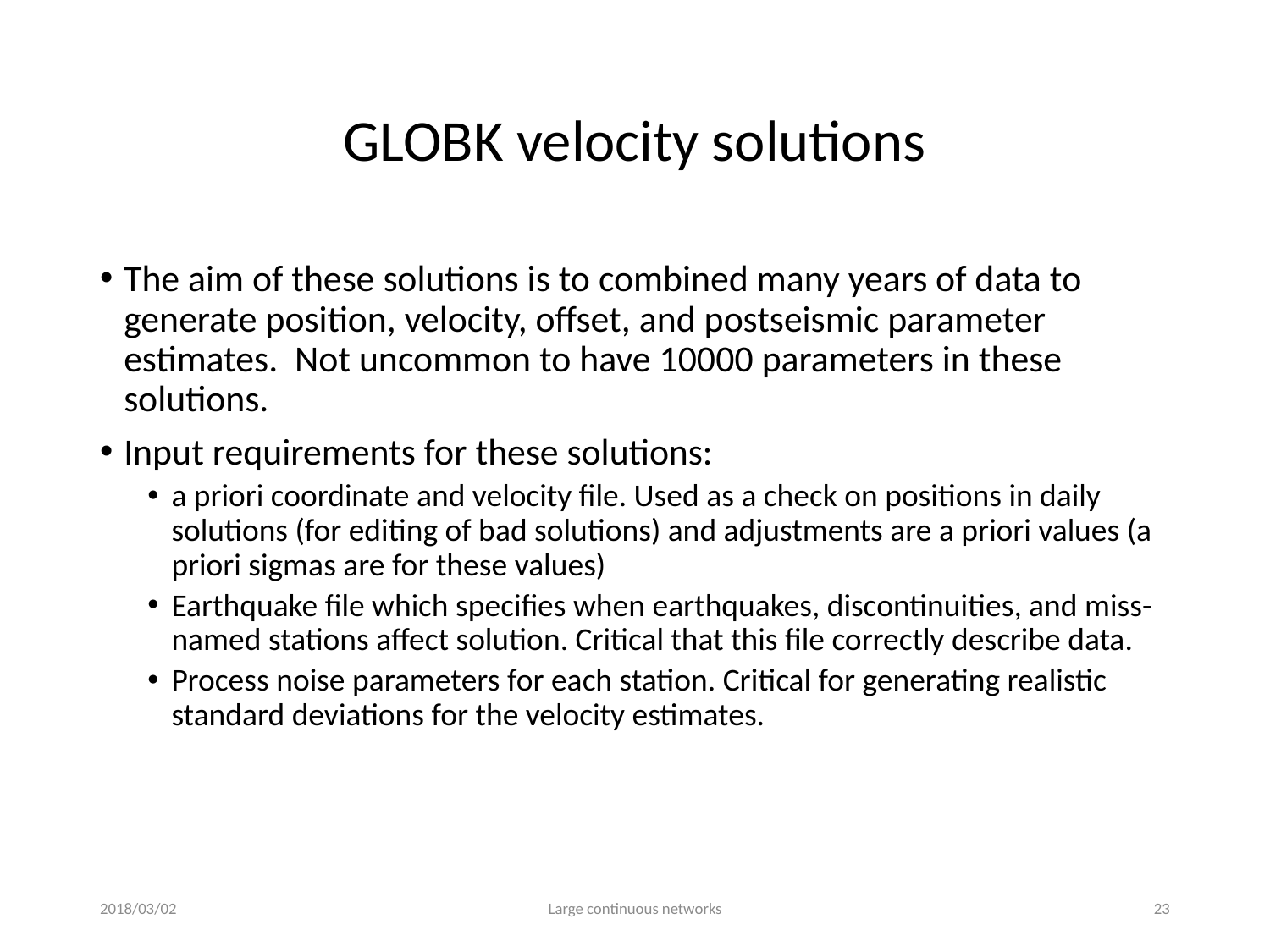

# GLOBK velocity solutions
The aim of these solutions is to combined many years of data to generate position, velocity, offset, and postseismic parameter estimates.  Not uncommon to have 10000 parameters in these solutions.
Input requirements for these solutions:
a priori coordinate and velocity file. Used as a check on positions in daily solutions (for editing of bad solutions) and adjustments are a priori values (a priori sigmas are for these values)
Earthquake file which specifies when earthquakes, discontinuities, and miss-named stations affect solution. Critical that this file correctly describe data.
Process noise parameters for each station. Critical for generating realistic standard deviations for the velocity estimates.

2018/03/02
Large continuous networks
23